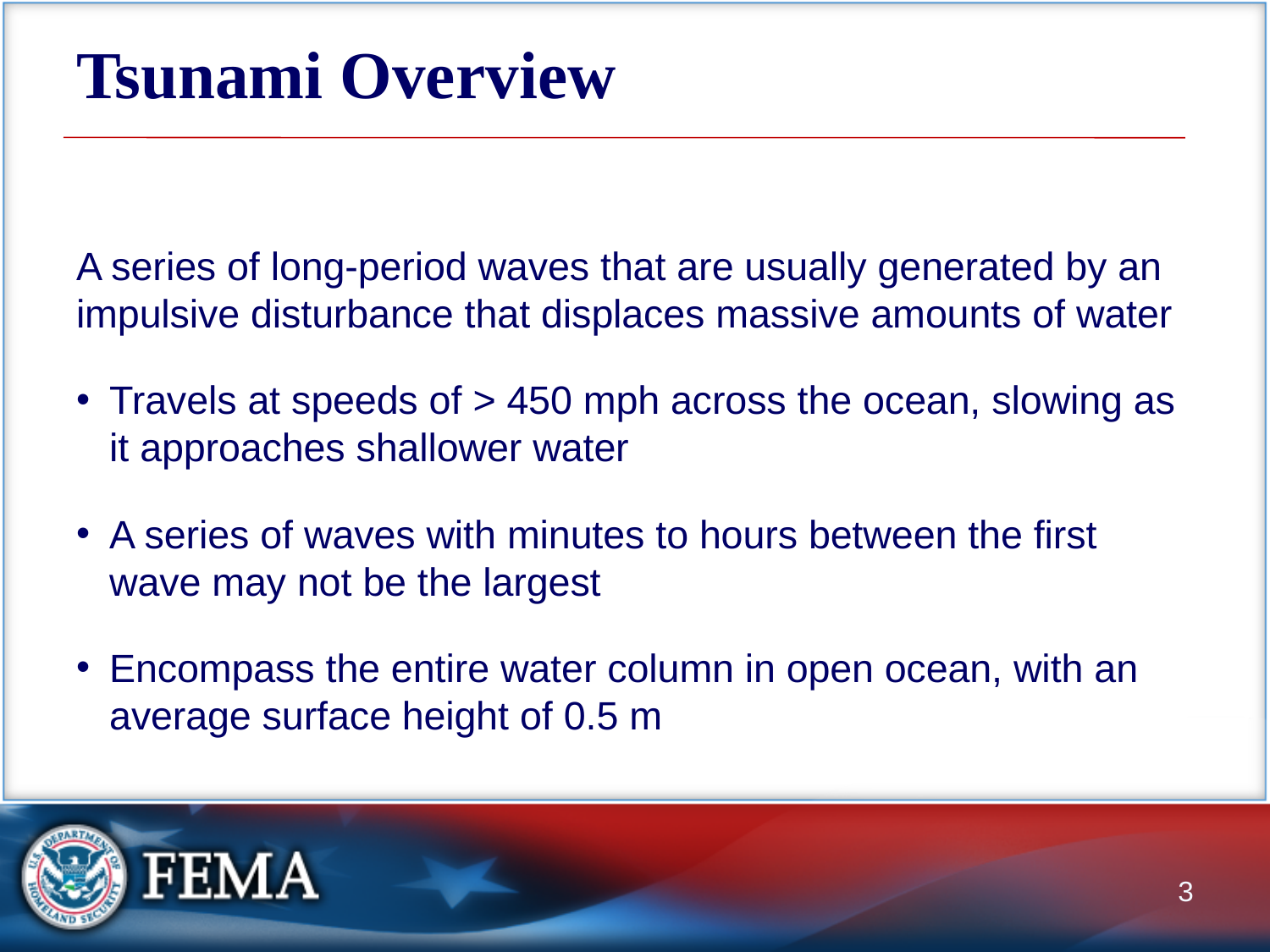

# Tsunami Overview

A series of long-period waves that are usually generated by an impulsive disturbance that displaces massive amounts of water
Travels at speeds of > 450 mph across the ocean, slowing as it approaches shallower water
A series of waves with minutes to hours between the first wave may not be the largest
Encompass the entire water column in open ocean, with an average surface height of 0.5 m
3